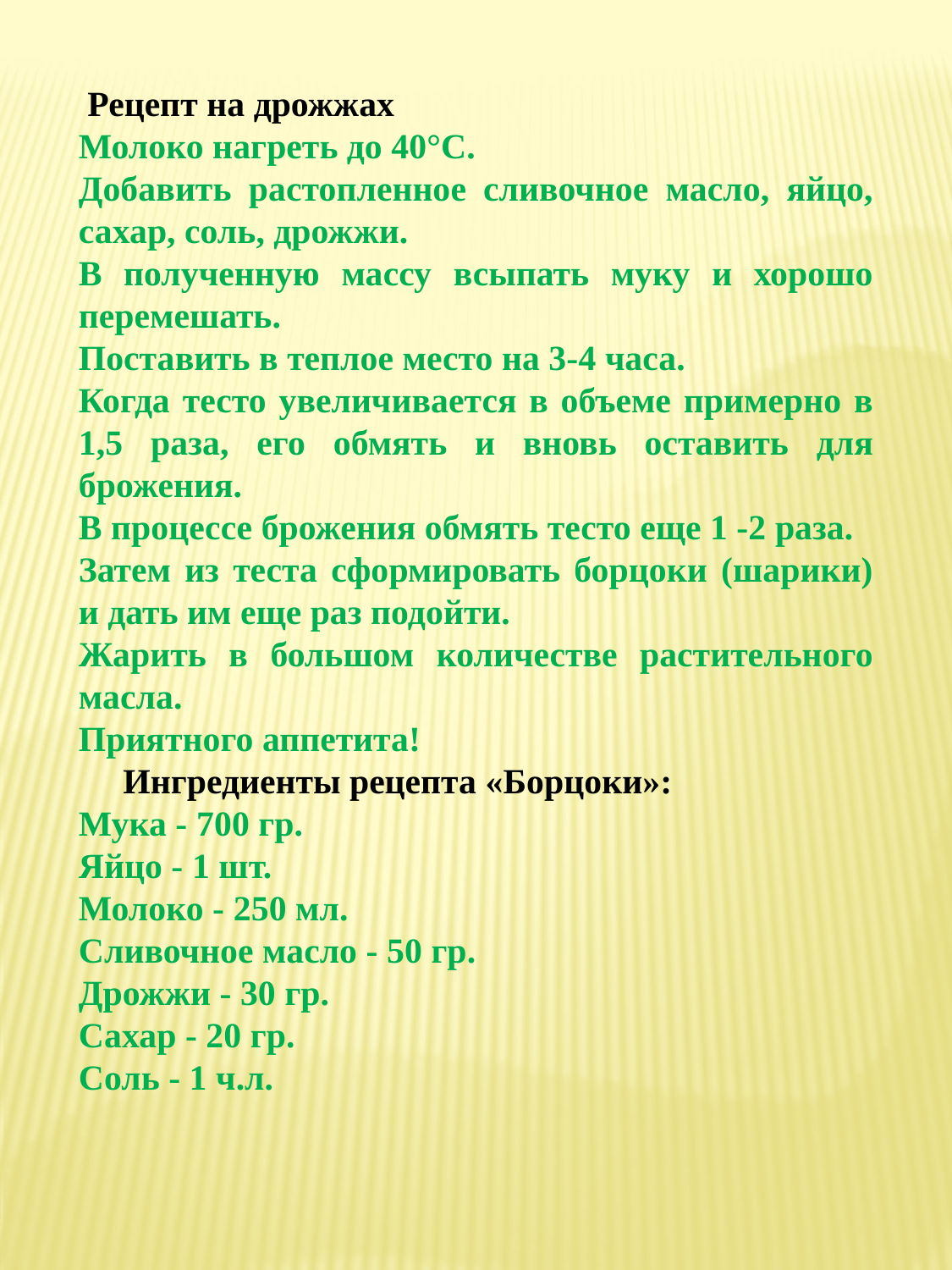

Рецепт на дрожжах
Молоко нагреть до 40°С.
Добавить растопленное сливочное масло, яйцо, сахар, соль, дрожжи.
В полученную массу всыпать муку и хорошо перемешать.
Поставить в теплое место на 3-4 часа.
Когда тесто увеличивается в объеме примерно в 1,5 раза, его обмять и вновь оставить для брожения.
В процессе брожения обмять тесто еще 1 -2 раза.
Затем из теста сформировать борцоки (шарики) и дать им еще раз подойти.
Жарить в большом количестве растительного масла.
Приятного аппетита!
     Ингредиенты рецепта «Борцоки»:
Мука - 700 гр.
Яйцо - 1 шт.
Молоко - 250 мл.
Сливочное масло - 50 гр.
Дрожжи - 30 гр.
Сахар - 20 гр.
Соль - 1 ч.л.